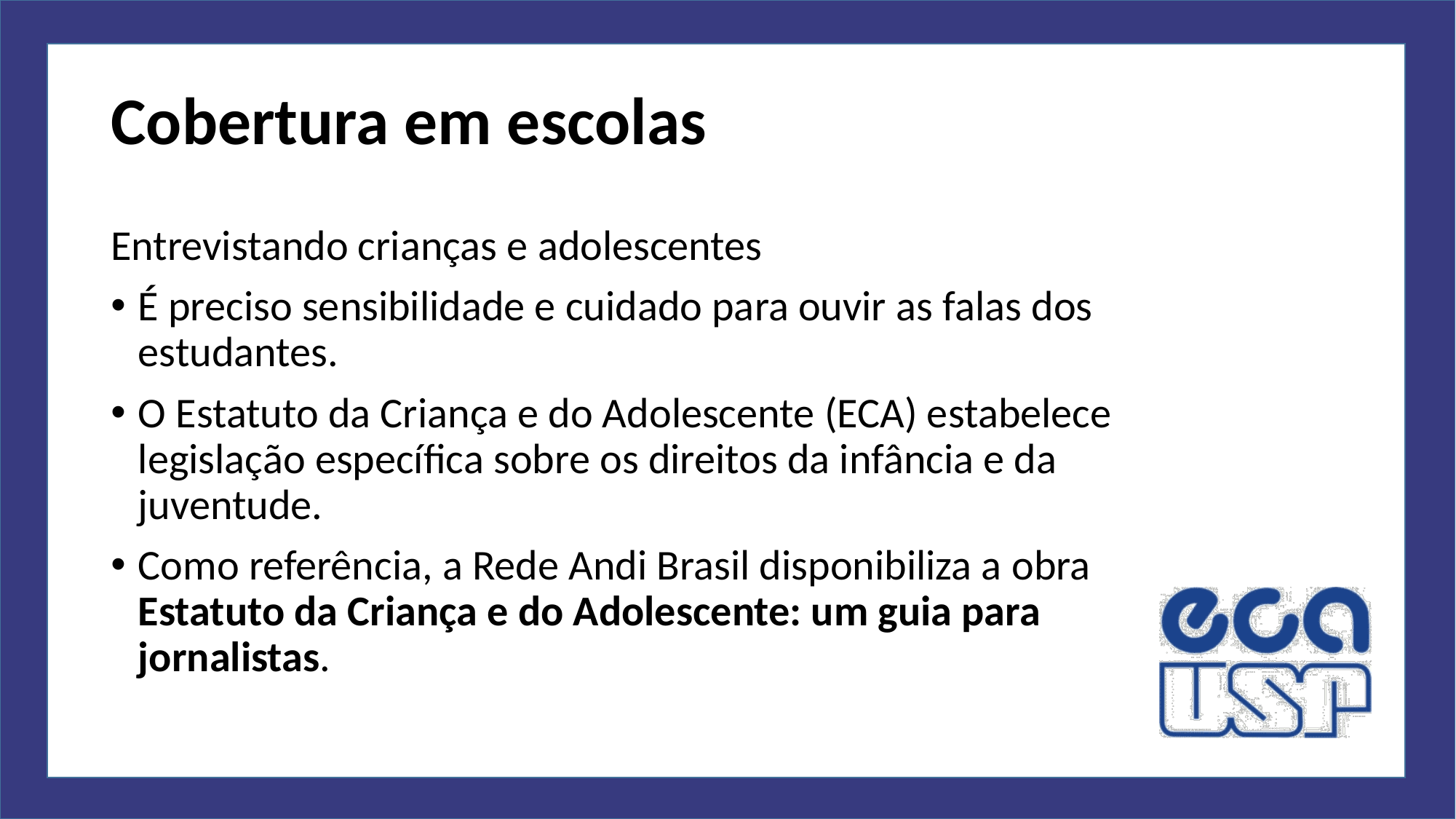

# Cobertura em escolas
Entrevistando crianças e adolescentes
É preciso sensibilidade e cuidado para ouvir as falas dos estudantes.
O Estatuto da Criança e do Adolescente (ECA) estabelece legislação específica sobre os direitos da infância e da juventude.
Como referência, a Rede Andi Brasil disponibiliza a obra Estatuto da Criança e do Adolescente: um guia para jornalistas.